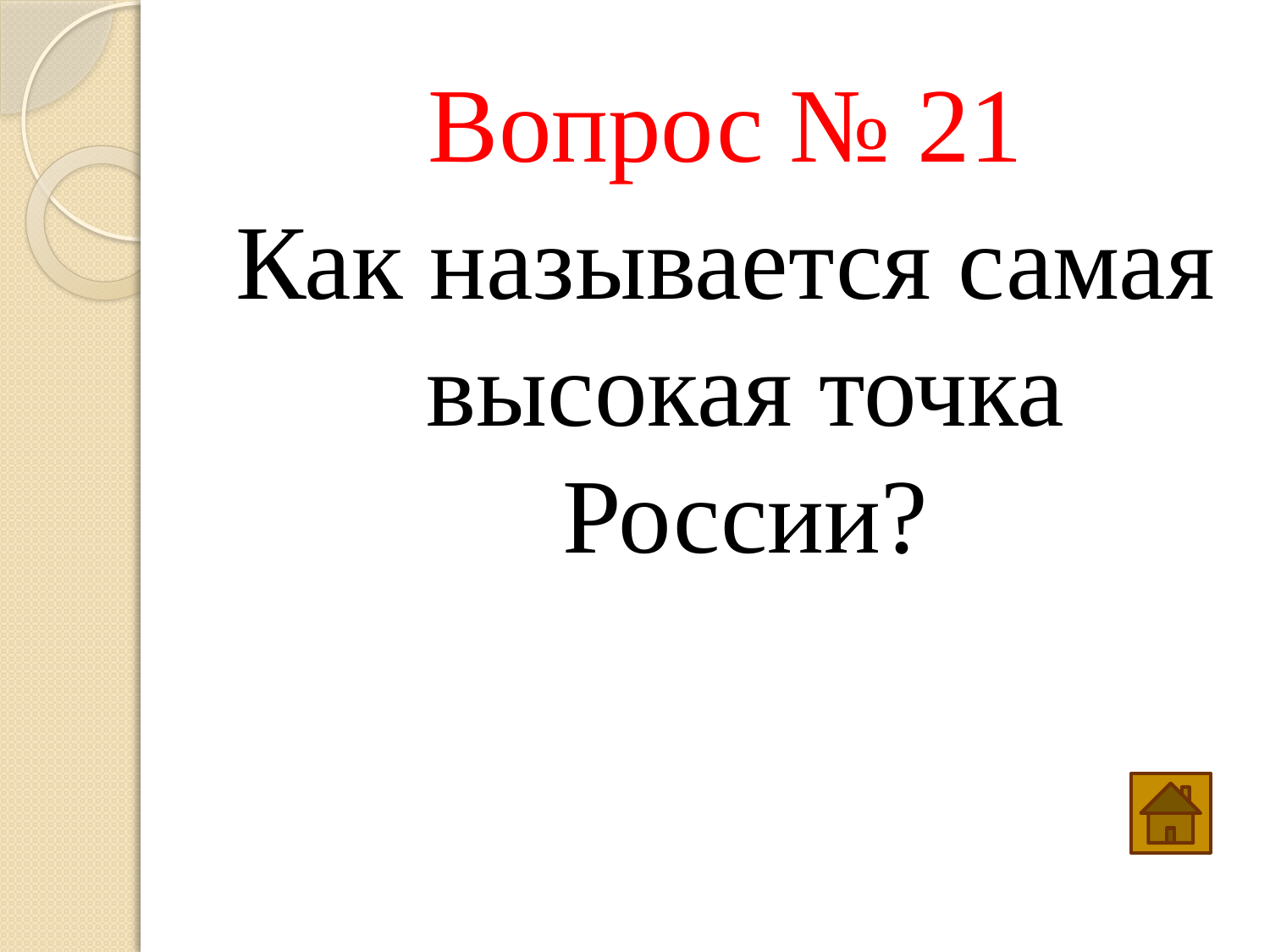

Вопрос № 21
Как называется самая высокая точка России?